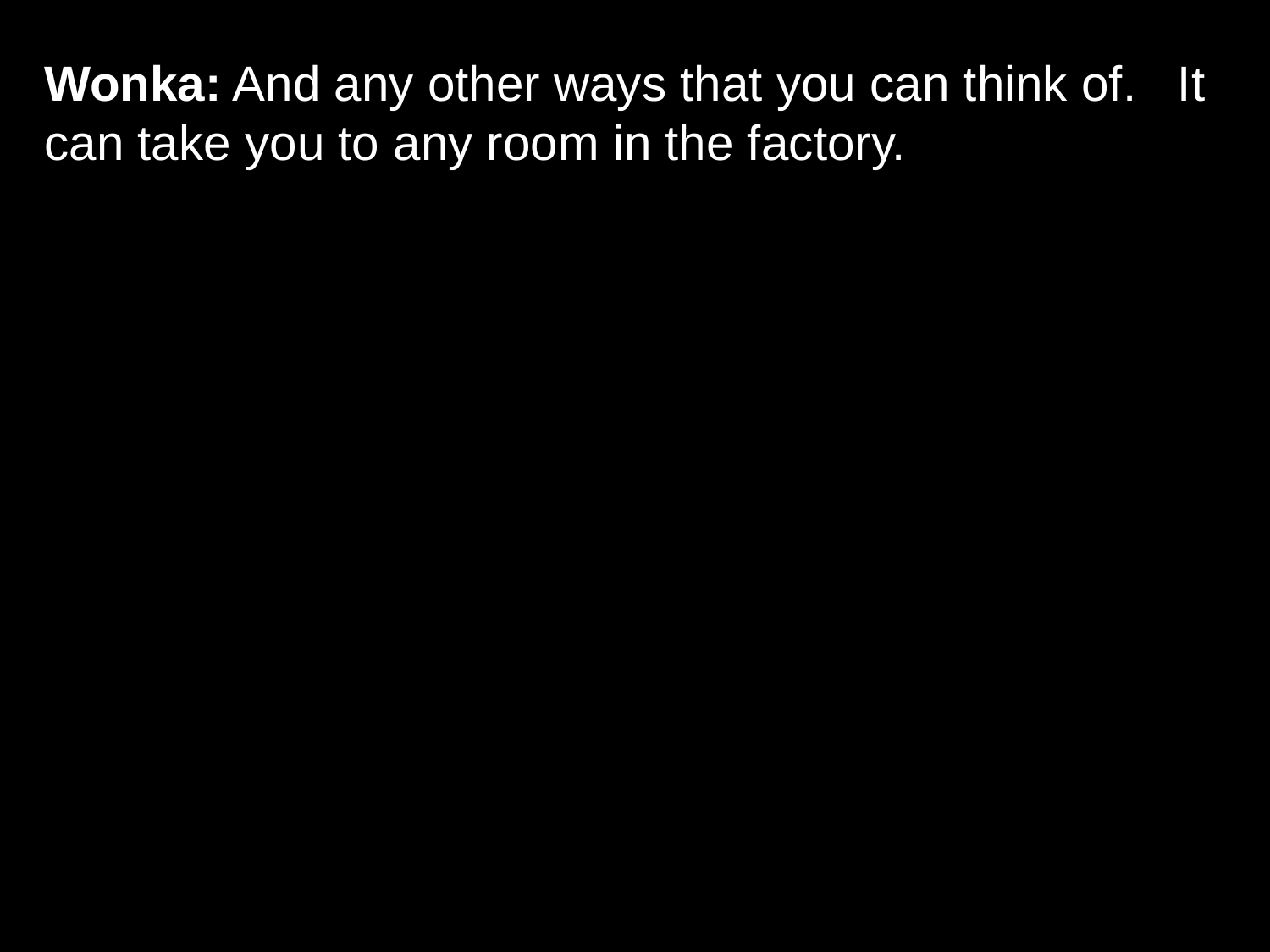

# Wonka: And any other ways that you can think of.   It can take you to any room in the factory.